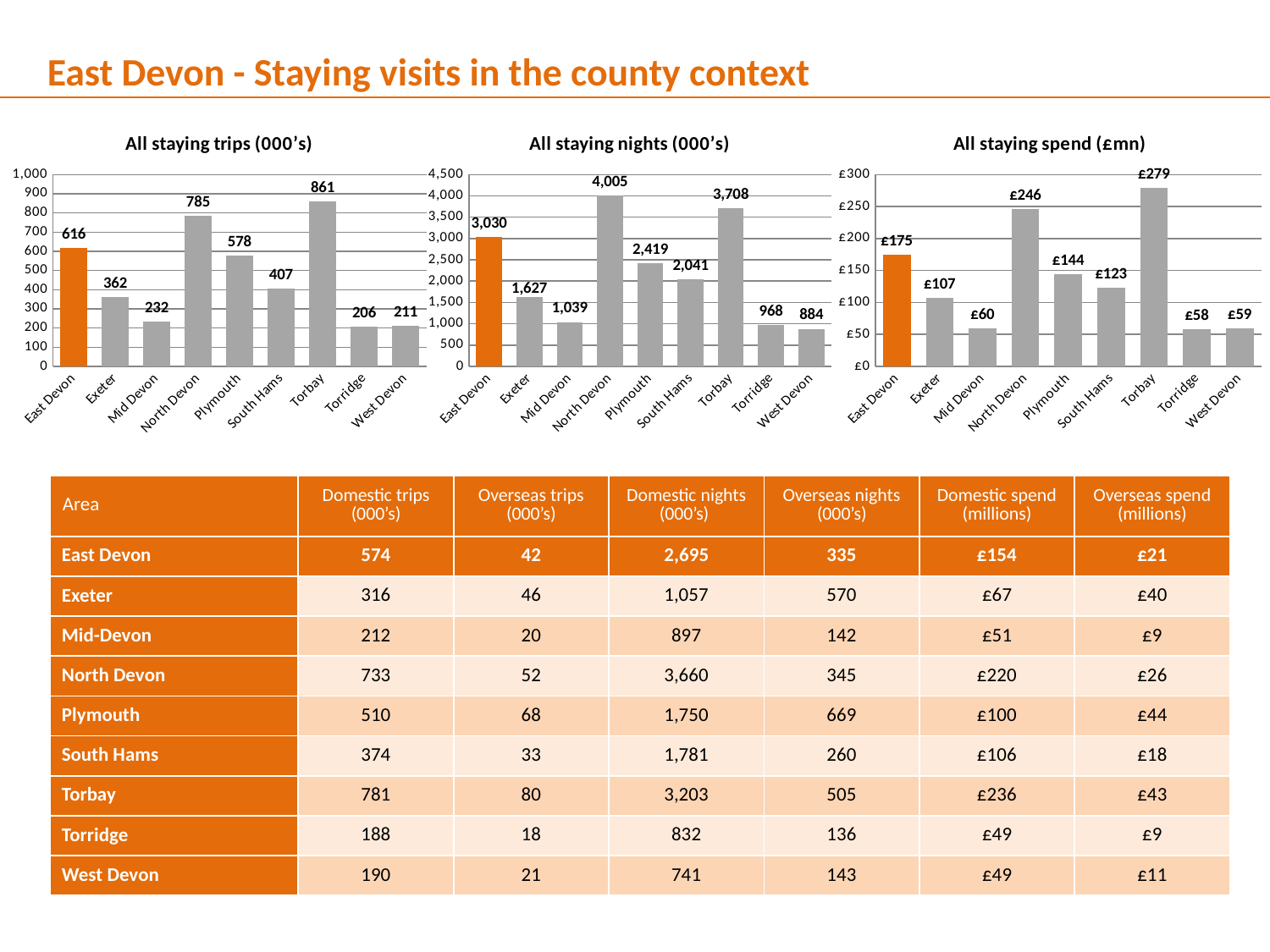

East Devon - Staying visits in the county context

### Chart: All staying trips (000’s)

| Category | Column1 |
|---|---|
| East Devon | 616.0 |
| Exeter | 362.0 |
| Mid Devon | 232.0 |
| North Devon | 785.0 |
| Plymouth | 578.0 |
| South Hams | 407.0 |
| Torbay | 860.5 |
| Torridge | 205.9 |
| West Devon | 211.0 |

### Chart: All staying nights (000’s)

| Category | Column1 |
|---|---|
| East Devon | 3030.0 |
| Exeter | 1627.0 |
| Mid Devon | 1039.0 |
| North Devon | 4005.0 |
| Plymouth | 2419.0 |
| South Hams | 2041.0 |
| Torbay | 3708.3 |
| Torridge | 967.8 |
| West Devon | 883.5 |

### Chart: All staying spend (£mn)

| Category | Column1 |
|---|---|
| East Devon | 175.321 |
| Exeter | 106.97 |
| Mid Devon | 60.115 |
| North Devon | 246.121 |
| Plymouth | 143.68 |
| South Hams | 123.445 |
| Torbay | 278.721 |
| Torridge | 57.673 |
| West Devon | 59.196 |
| Area | Domestic trips (000’s) | Overseas trips (000’s) | Domestic nights (000’s) | Overseas nights (000’s) | Domestic spend (millions) | Overseas spend (millions) |
| --- | --- | --- | --- | --- | --- | --- |
| East Devon | 574 | 42 | 2,695 | 335 | £154 | £21 |
| Exeter | 316 | 46 | 1,057 | 570 | £67 | £40 |
| Mid-Devon | 212 | 20 | 897 | 142 | £51 | £9 |
| North Devon | 733 | 52 | 3,660 | 345 | £220 | £26 |
| Plymouth | 510 | 68 | 1,750 | 669 | £100 | £44 |
| South Hams | 374 | 33 | 1,781 | 260 | £106 | £18 |
| Torbay | 781 | 80 | 3,203 | 505 | £236 | £43 |
| Torridge | 188 | 18 | 832 | 136 | £49 | £9 |
| West Devon | 190 | 21 | 741 | 143 | £49 | £11 |